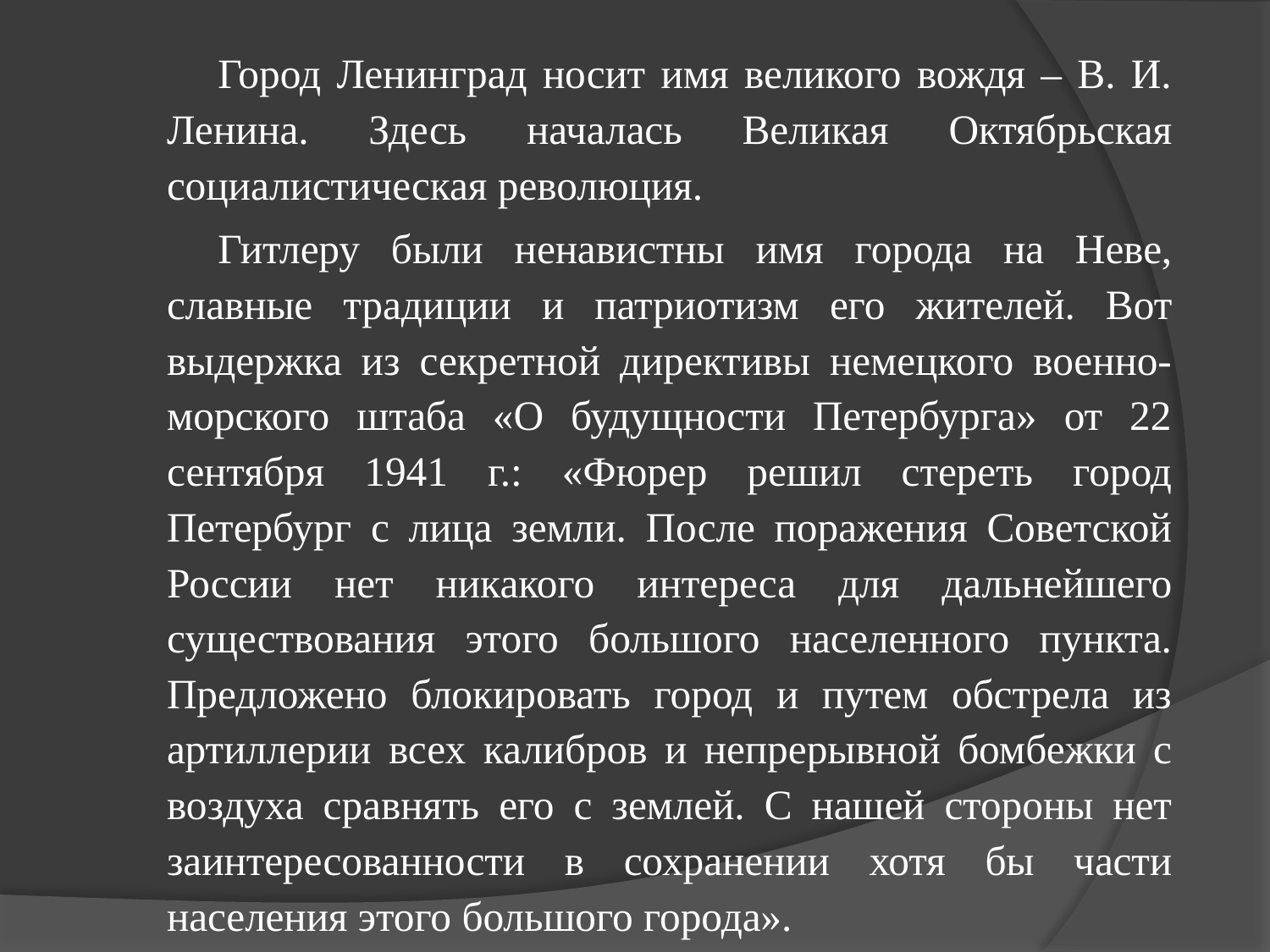

Город Ленинград носит имя великого вождя – В. И. Ленина. Здесь началась Великая Октябрьская социалистическая революция.
Гитлеру были ненавистны имя города на Неве, славные традиции и патриотизм его жителей. Вот выдержка из секретной директивы немецкого военно-морского штаба «О будущности Петербурга» от 22 сентября 1941 г.: «Фюрер решил стереть город Петербург с лица земли. После поражения Советской России нет никакого интереса для дальнейшего существования этого большого населенного пункта. Предложено блокировать город и путем обстрела из артиллерии всех калибров и непрерывной бомбежки с воздуха сравнять его с землей. С нашей стороны нет заинтересованности в сохранении хотя бы части населения этого большого города».